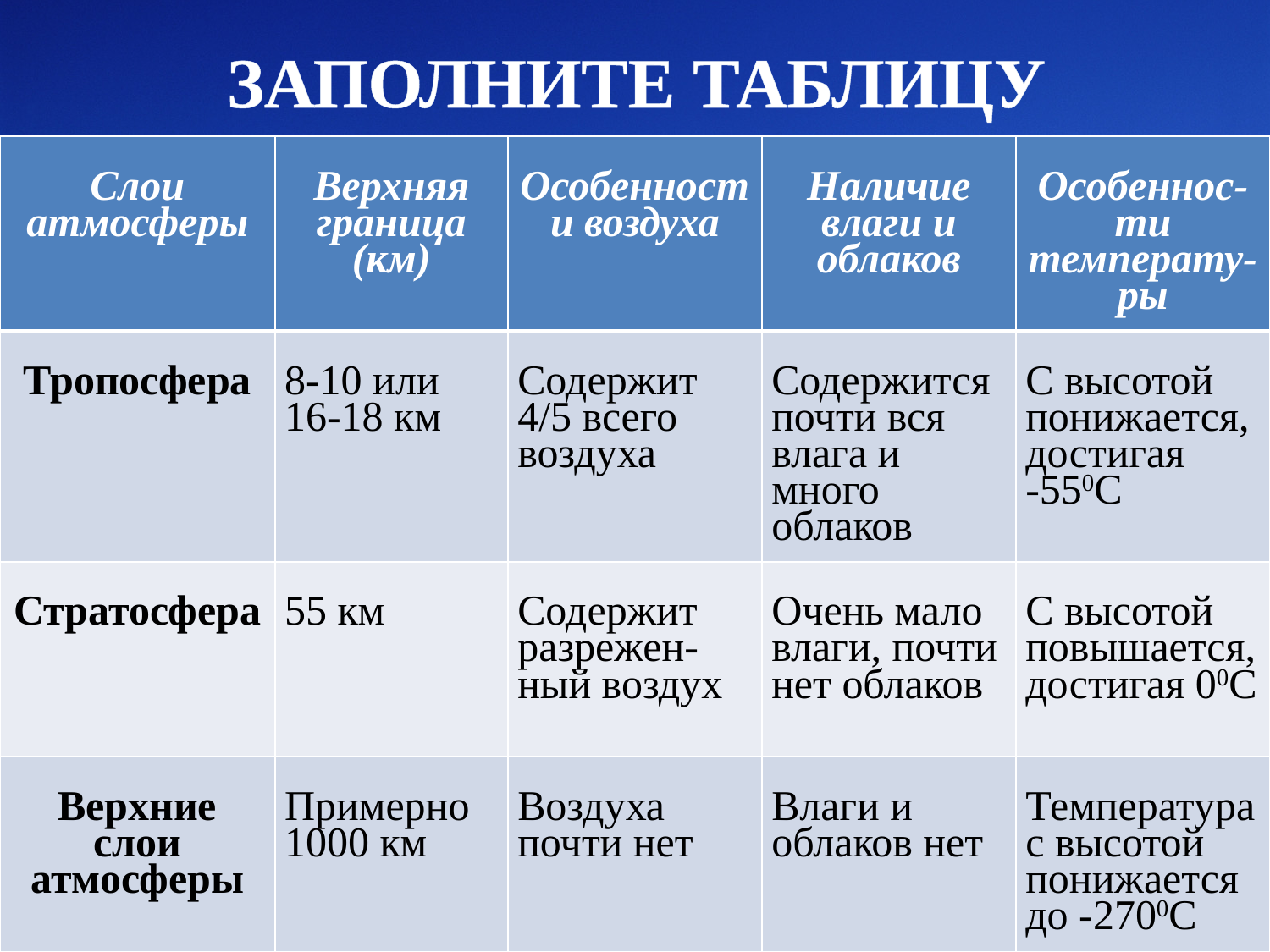

# ЗАПОЛНИТЕ ТАБЛИЦУ
| Слои атмосферы | Верхняя граница (км) | Особенности воздуха | Наличие влаги и облаков | Особеннос-ти температу-ры |
| --- | --- | --- | --- | --- |
| Тропосфера | 8-10 или 16-18 км | Содержит 4/5 всего воздуха | Содержится почти вся влага и много облаков | С высотой понижается, достигая -550С |
| Стратосфера | 55 км | Содержит разрежен-ный воздух | Очень мало влаги, почти нет облаков | С высотой повышается, достигая 00С |
| Верхние слои атмосферы | Примерно 1000 км | Воздуха почти нет | Влаги и облаков нет | Температура с высотой понижается до -2700С |
| Слои атмосферы | Верхняя граница (км) | Особенности воздуха | Наличие влаги и облаков | Особеннос-ти температу-ры |
| --- | --- | --- | --- | --- |
| Тропосфера |  |  |  |  |
| Стратосфера |  |  |  |  |
| Верхние слои атмосферы |  |  |  |  |
8